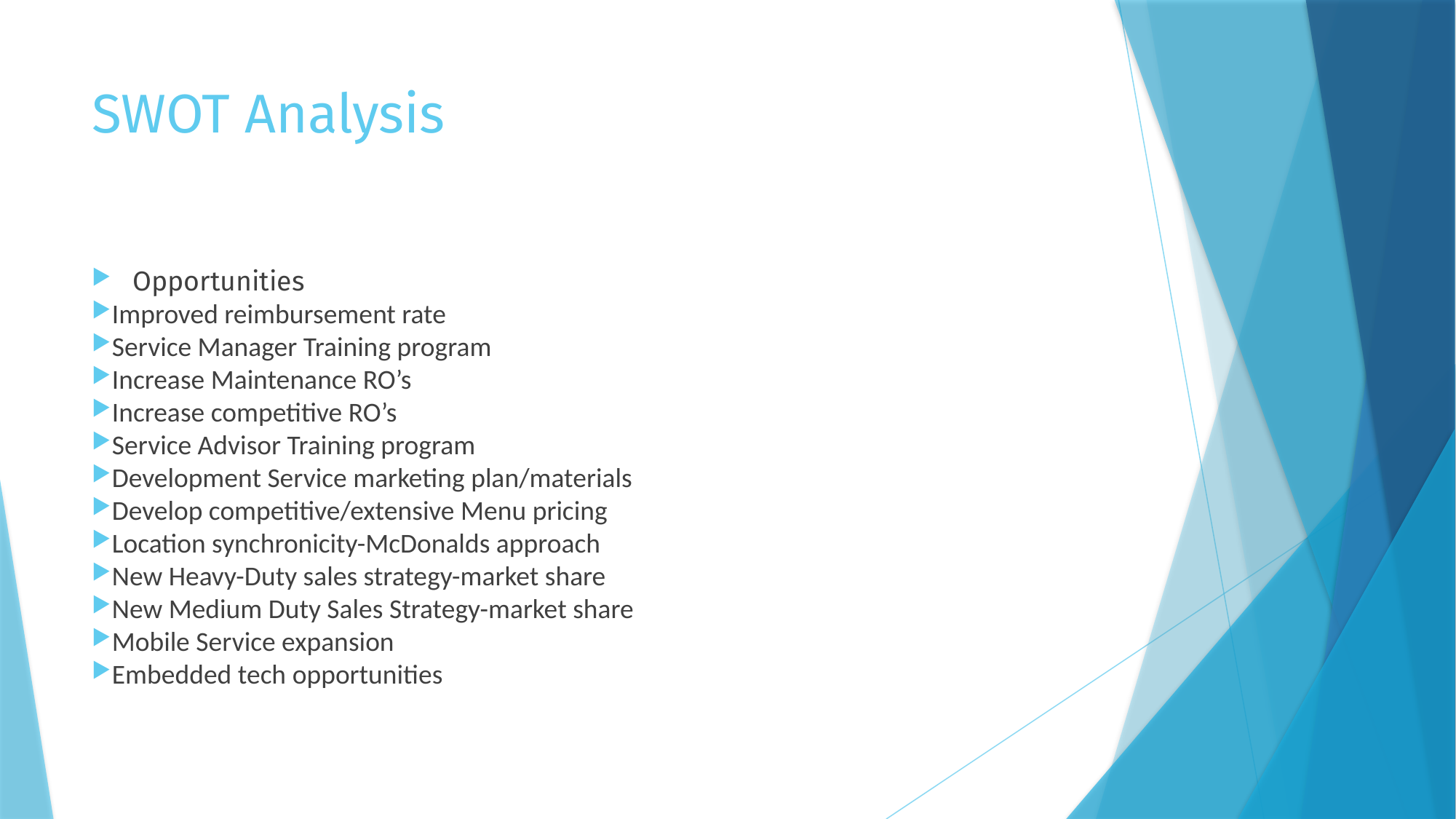

# SWOT Analysis
Opportunities
Improved reimbursement rate
Service Manager Training program
Increase Maintenance RO’s
Increase competitive RO’s
Service Advisor Training program
Development Service marketing plan/materials
Develop competitive/extensive Menu pricing
Location synchronicity-McDonalds approach
New Heavy-Duty sales strategy-market share
New Medium Duty Sales Strategy-market share
Mobile Service expansion
Embedded tech opportunities